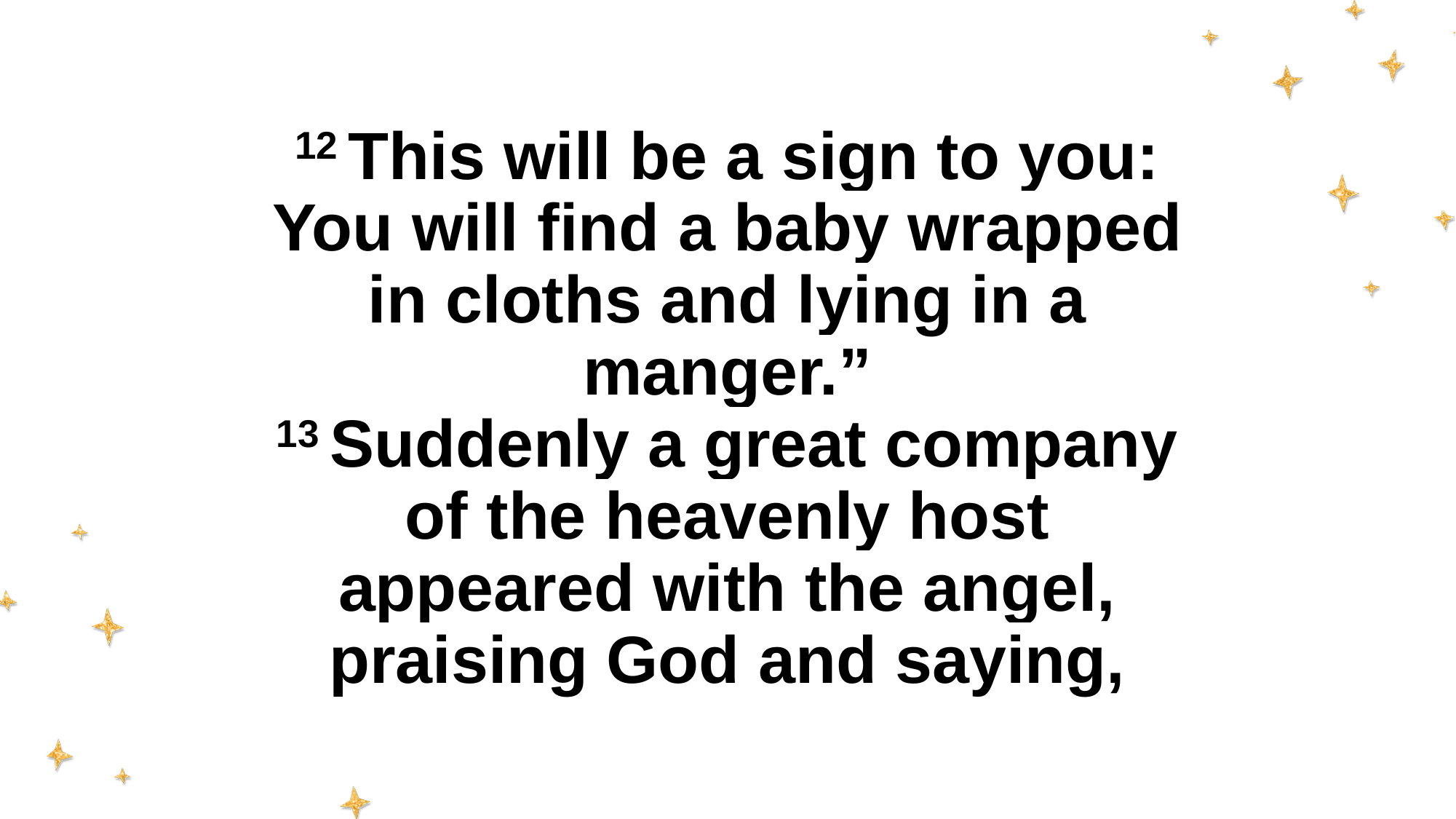

# 12 This will be a sign to you: You will find a baby wrapped in cloths and lying in a manger.” 13 Suddenly a great company of the heavenly host appeared with the angel, praising God and saying,